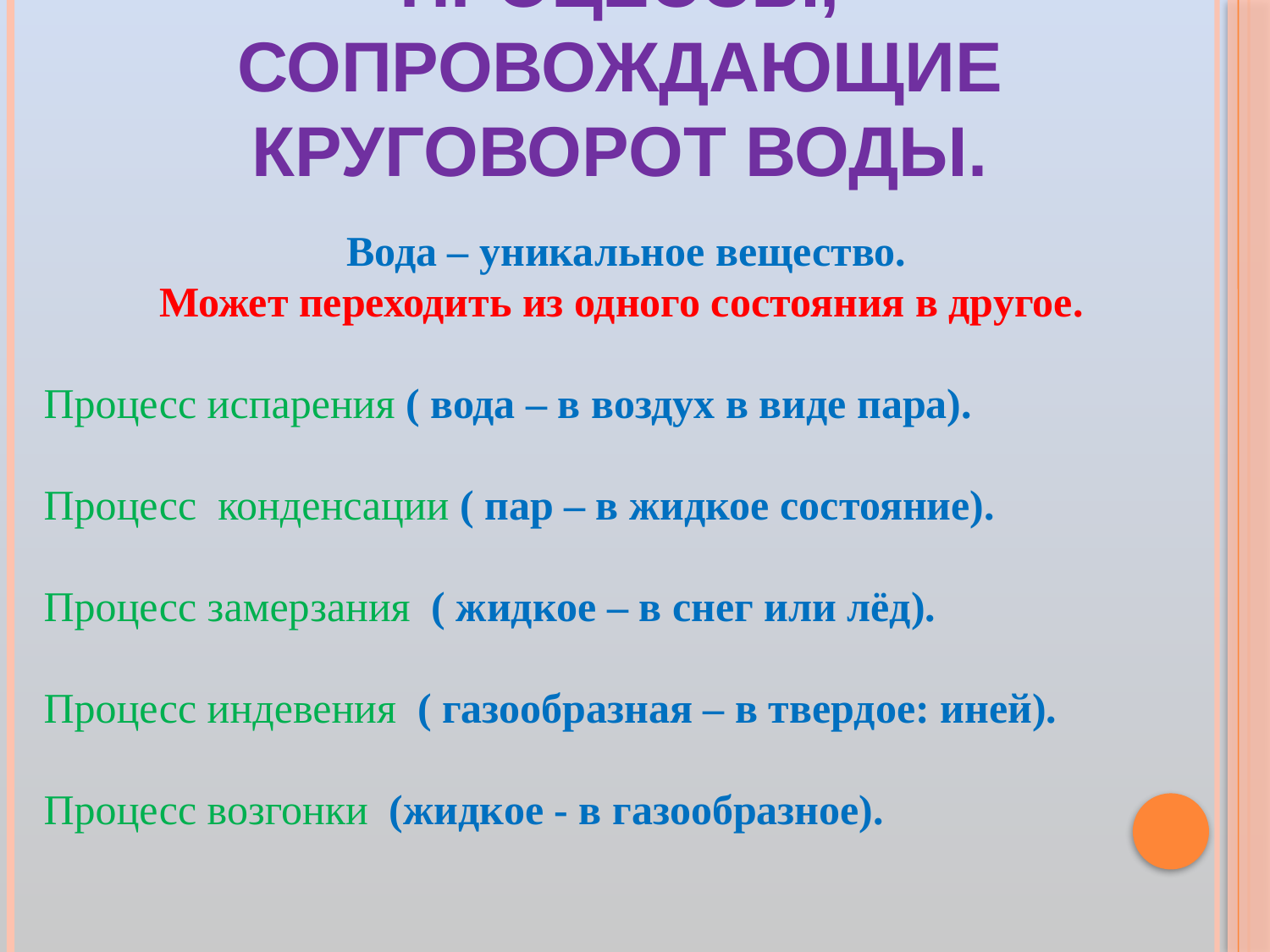

# Процессы, сопровождающие круговорот воды.

 Вода – уникальное вещество.
Может переходить из одного состояния в другое.

Процесс испарения ( вода – в воздух в виде пара).

Процесс  конденсации ( пар – в жидкое состояние).

Процесс замерзания  ( жидкое – в снег или лёд).

Процесс индевения  ( газообразная – в твердое: иней).

Процесс возгонки  (жидкое - в газообразное).